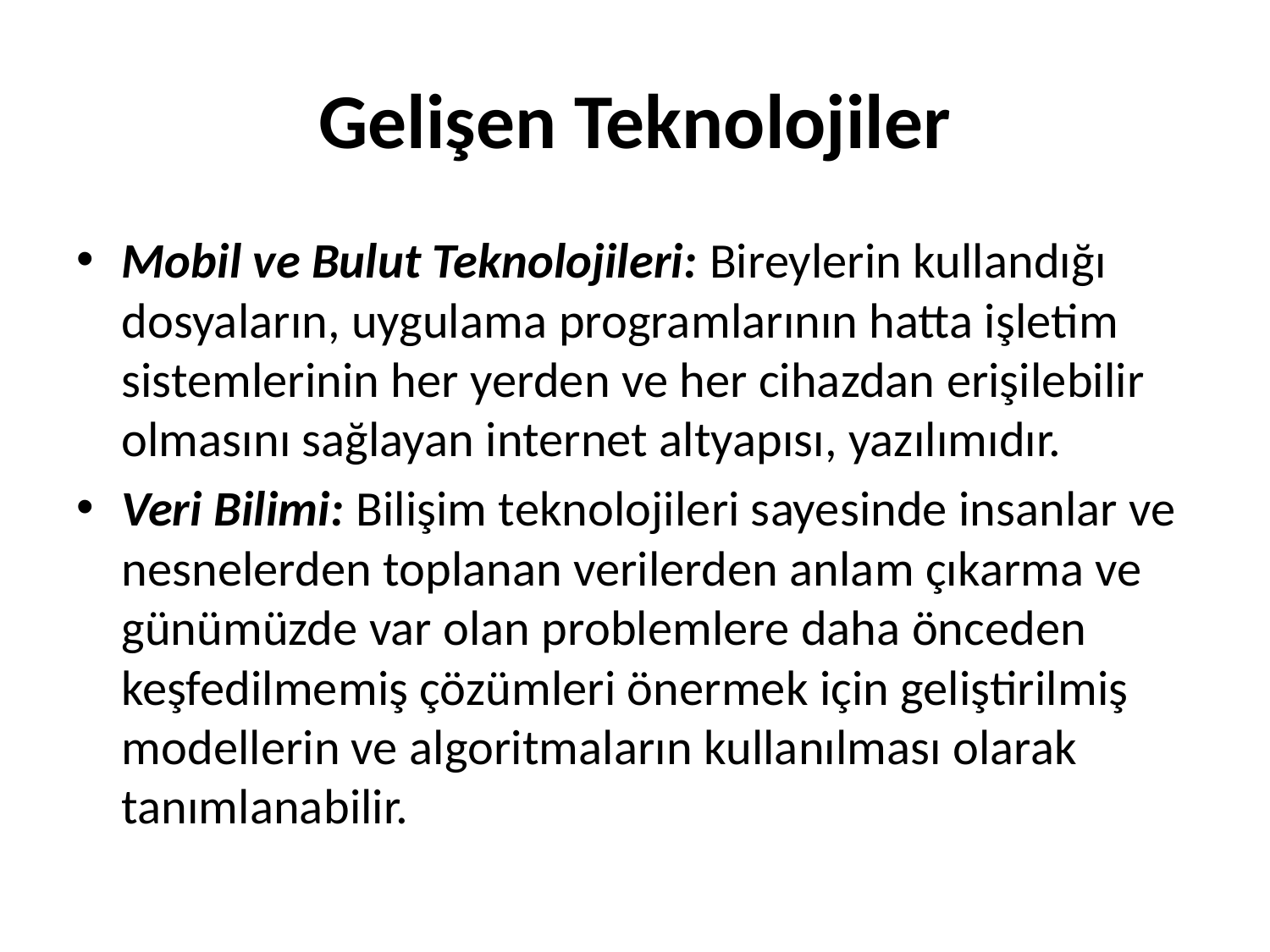

# Gelişen Teknolojiler
Mobil ve Bulut Teknolojileri: Bireylerin kullandığı dosyaların, uygulama programlarının hatta işletim sistemlerinin her yerden ve her cihazdan erişilebilir olmasını sağlayan internet altyapısı, yazılımıdır.
Veri Bilimi: Bilişim teknolojileri sayesinde insanlar ve nesnelerden toplanan verilerden anlam çıkarma ve günümüzde var olan problemlere daha önceden keşfedilmemiş çözümleri önermek için geliştirilmiş modellerin ve algoritmaların kullanılması olarak tanımlanabilir.